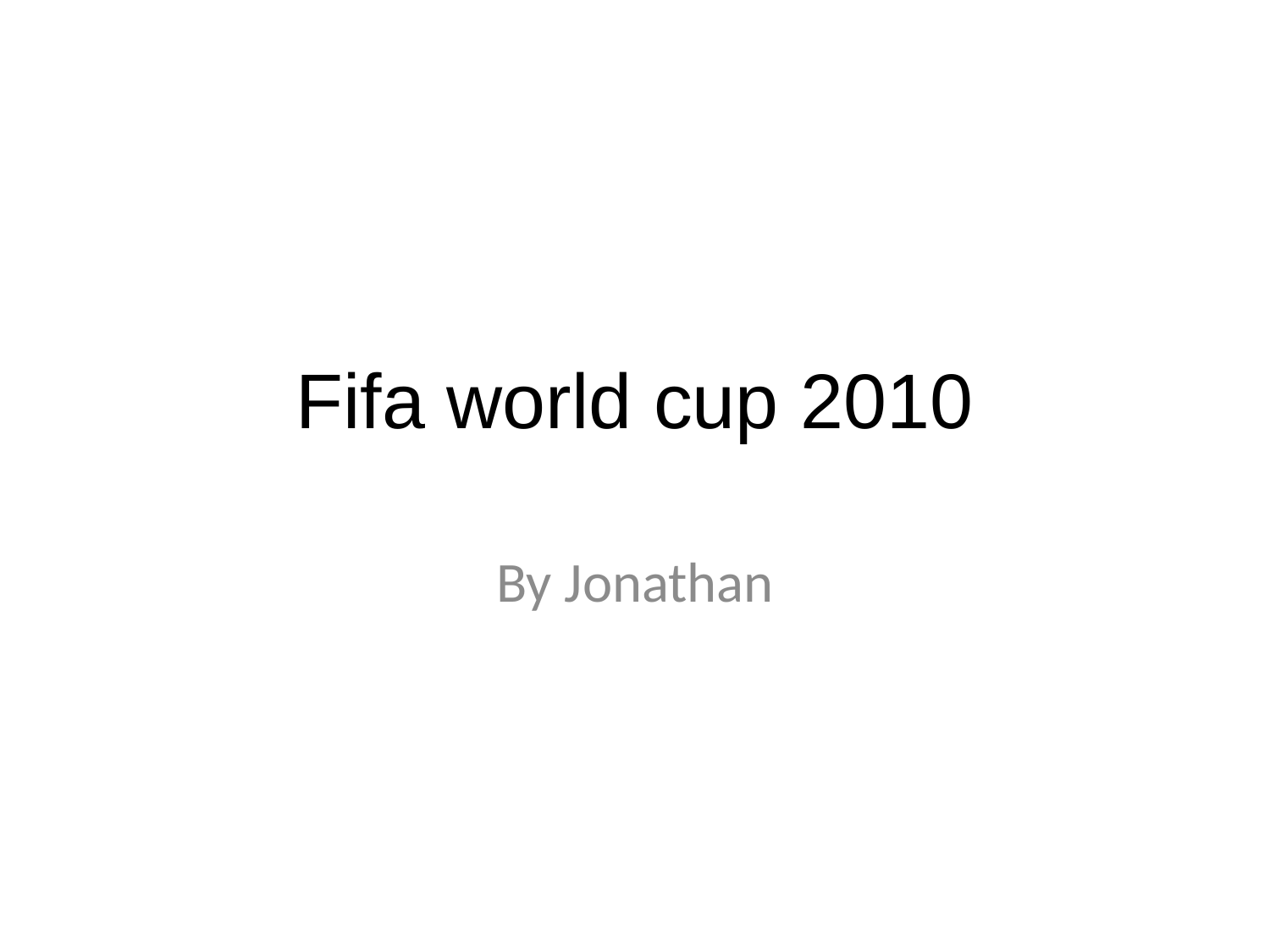

# Fifa world cup 2010
By Jonathan